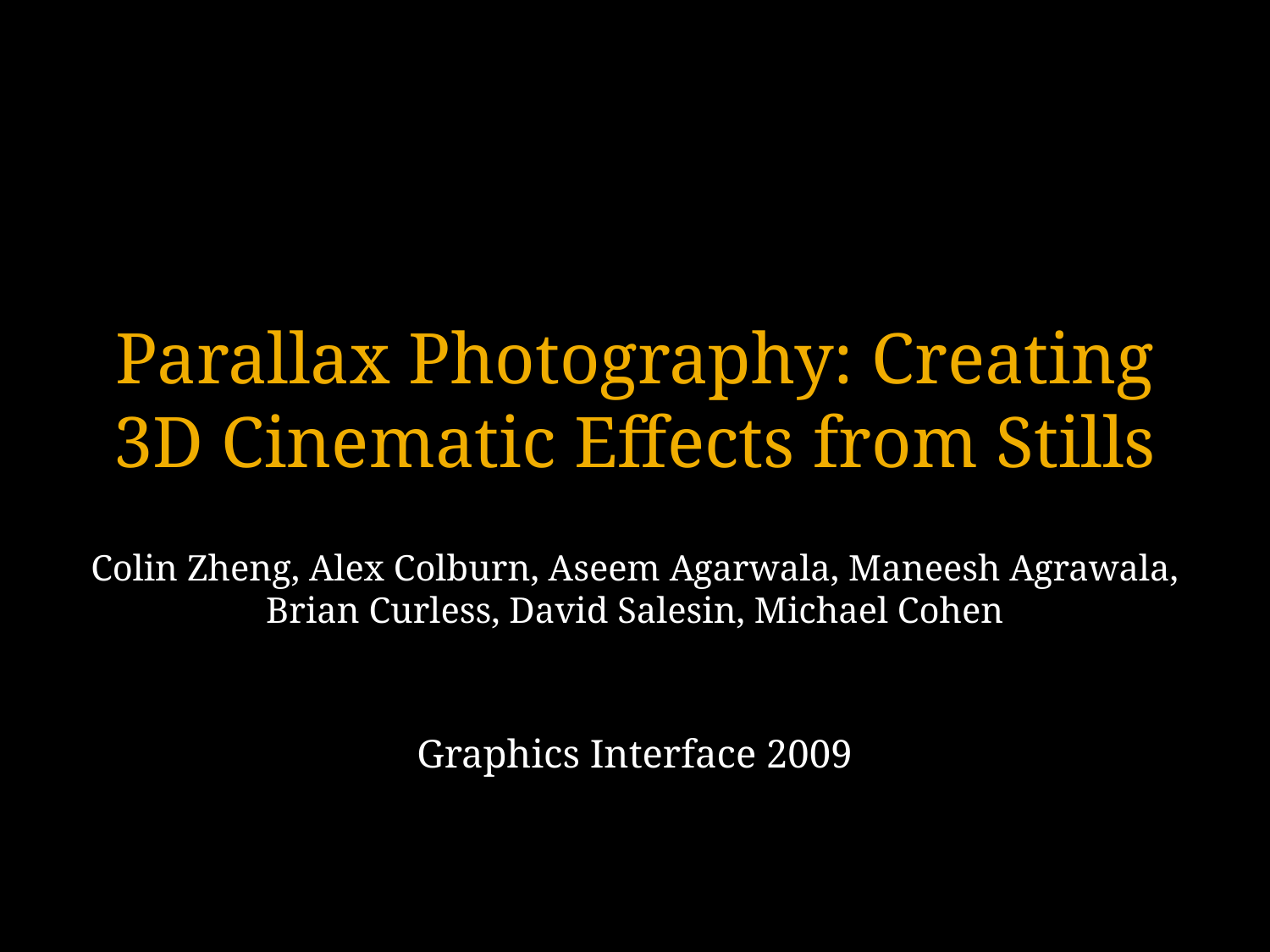

# Parallax Photography: Creating 3D Cinematic Effects from Stills
Colin Zheng, Alex Colburn, Aseem Agarwala, Maneesh Agrawala, Brian Curless, David Salesin, Michael Cohen

Graphics Interface 2009